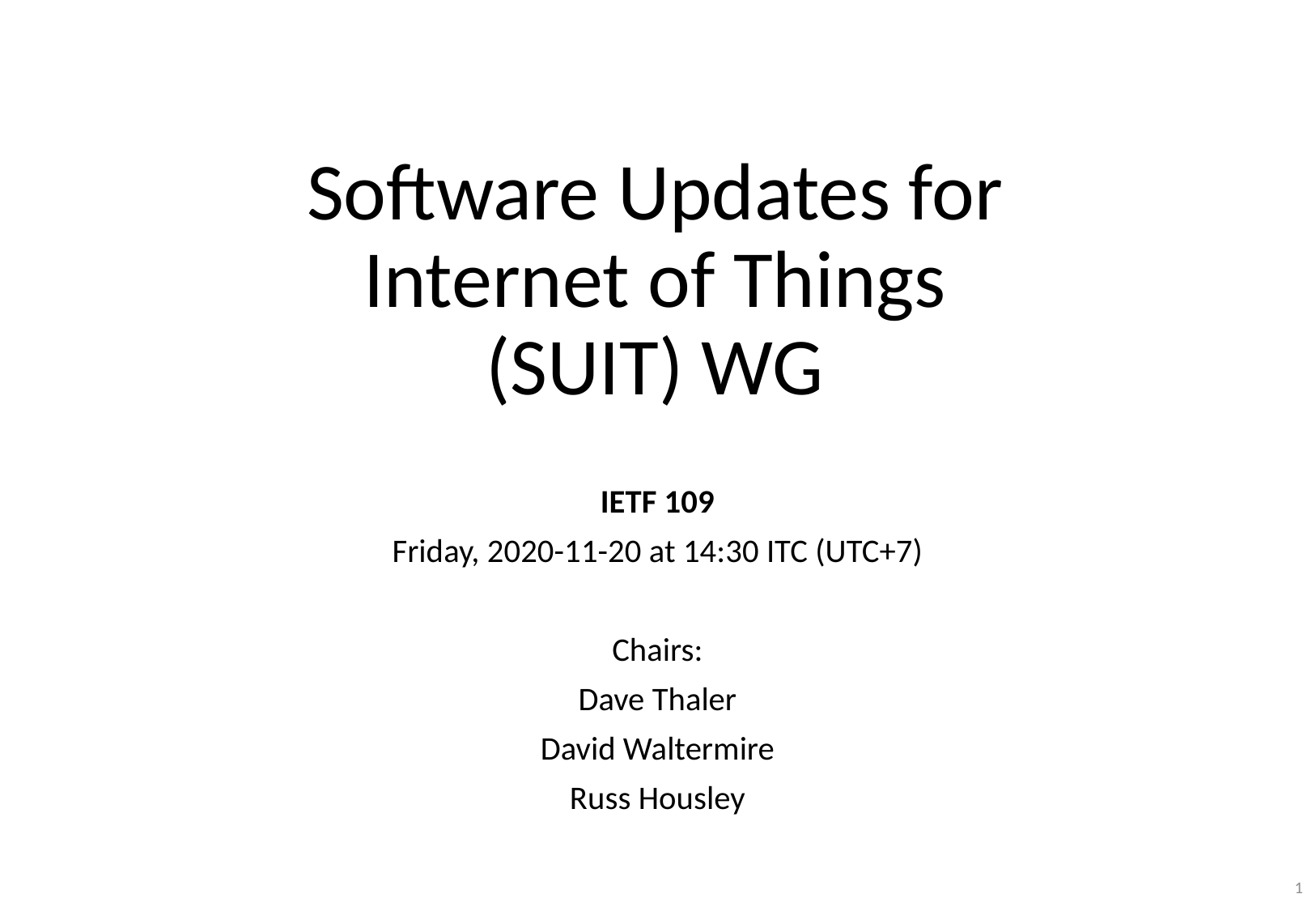

# Software Updates for Internet of Things (SUIT) WG
IETF 109
Friday, 2020-11-20 at 14:30 ITC (UTC+7)

Chairs:
Dave Thaler
David Waltermire
Russ Housley
1